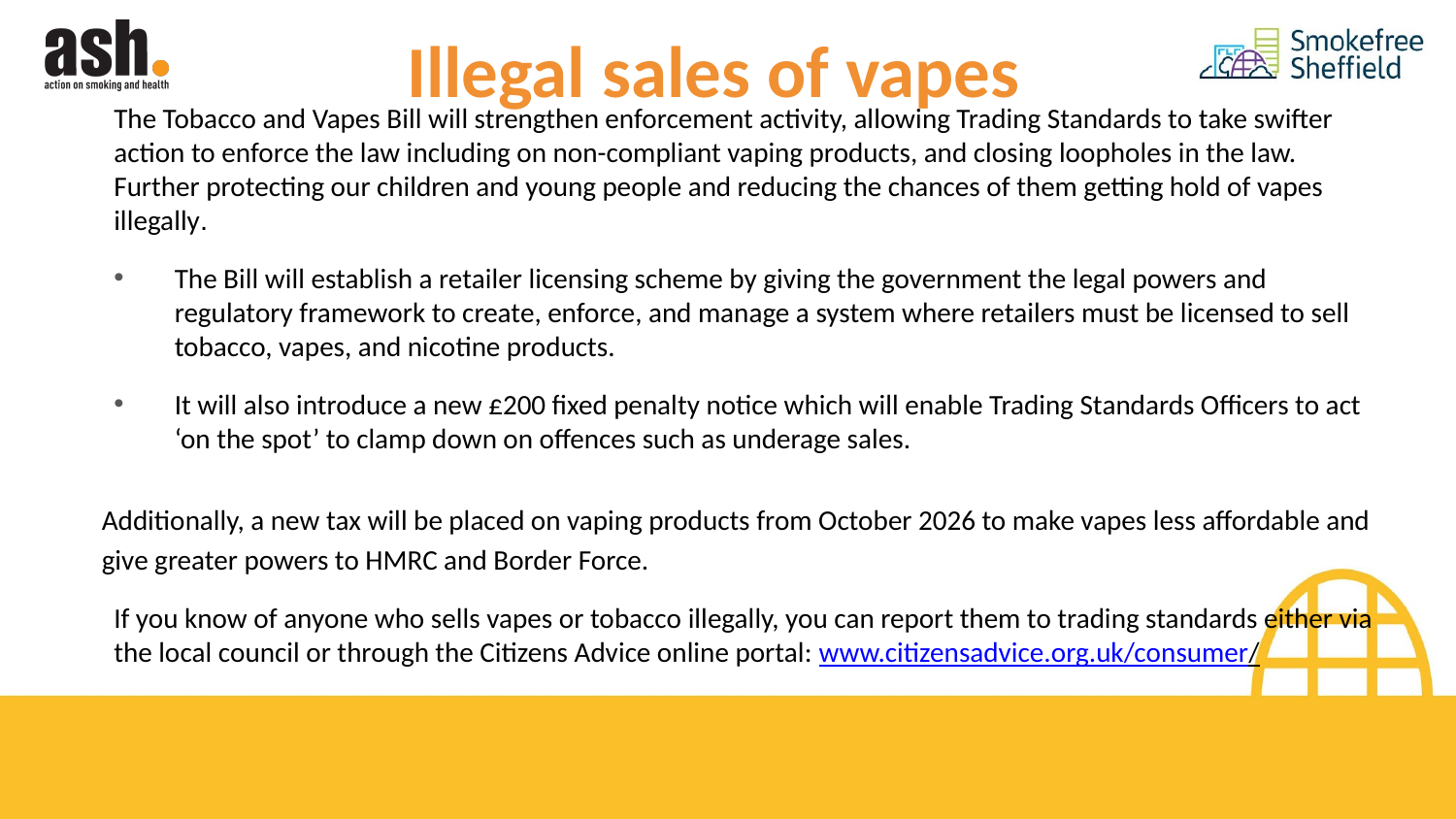

# Illegal sales of vapes
The Tobacco and Vapes Bill will strengthen enforcement activity, allowing Trading Standards to take swifter action to enforce the law including on non-compliant vaping products, and closing loopholes in the law. Further protecting our children and young people and reducing the chances of them getting hold of vapes illegally.
The Bill will establish a retailer licensing scheme by giving the government the legal powers and regulatory framework to create, enforce, and manage a system where retailers must be licensed to sell tobacco, vapes, and nicotine products.
It will also introduce a new £200 fixed penalty notice which will enable Trading Standards Officers to act ‘on the spot’ to clamp down on offences such as underage sales.

Additionally, a new tax will be placed on vaping products from October 2026 to make vapes less affordable and give greater powers to HMRC and Border Force.
If you know of anyone who sells vapes or tobacco illegally, you can report them to trading standards either via the local council or through the Citizens Advice online portal: www.citizensadvice.org.uk/consumer/